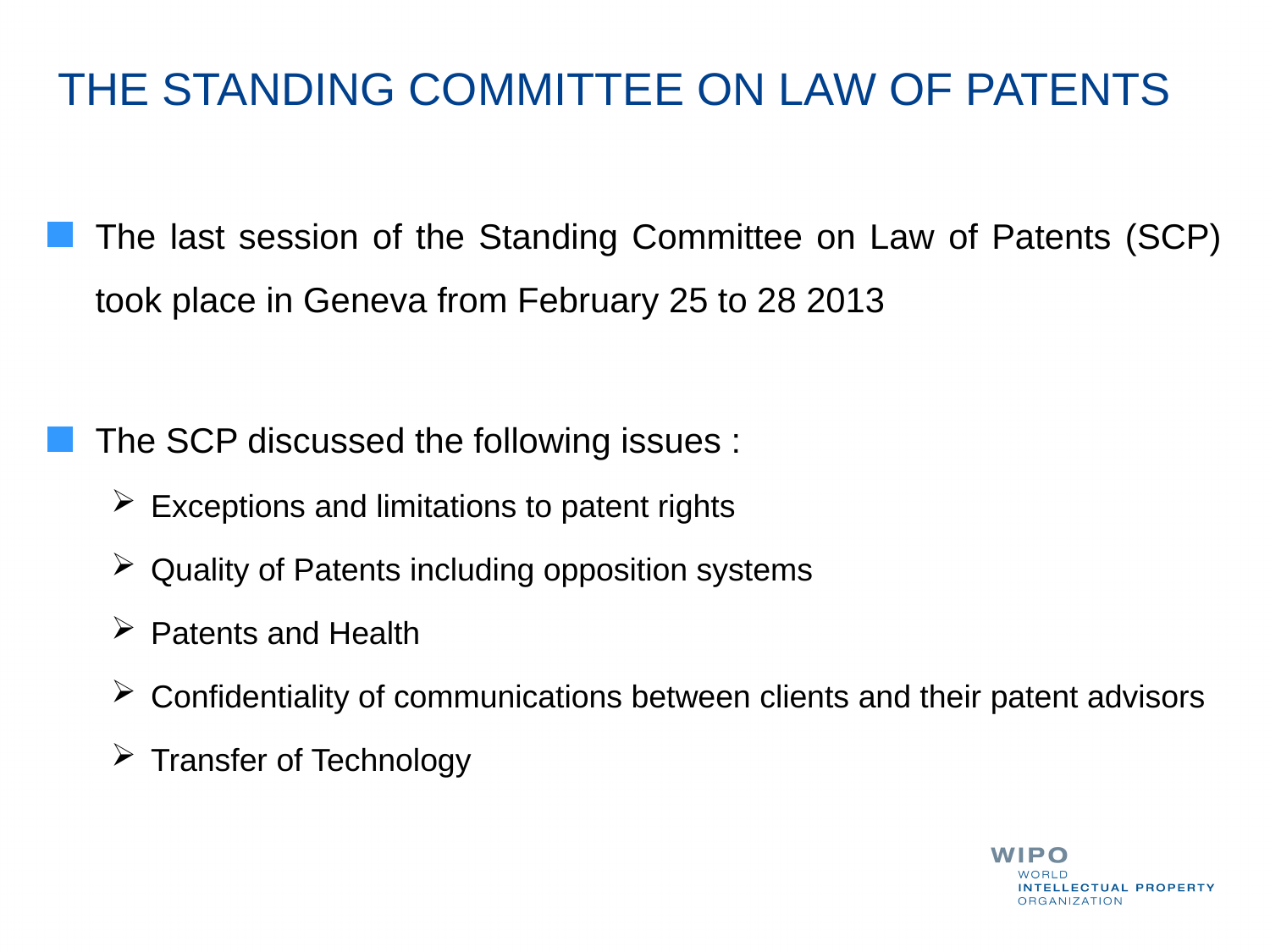

# THE STANDING COMMITTEE ON LAW OF PATENTS
The last session of the Standing Committee on Law of Patents (SCP) took place in Geneva from February 25 to 28 2013

The SCP discussed the following issues :
Exceptions and limitations to patent rights
Quality of Patents including opposition systems
Patents and Health
Confidentiality of communications between clients and their patent advisors
Transfer of Technology